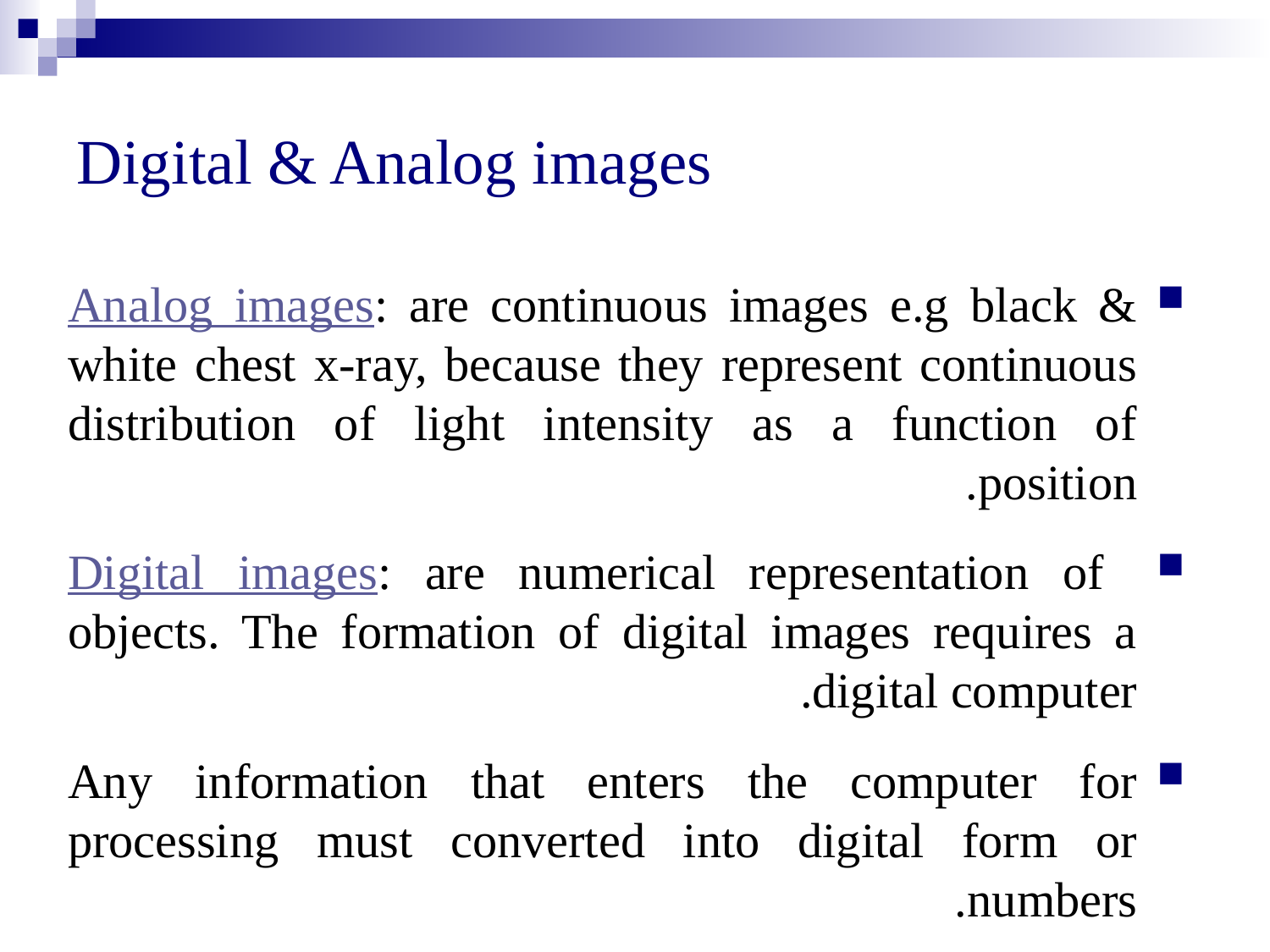

# Digital & Analog images
Analog images: are continuous images e.g black & white chest x-ray, because they represent continuous distribution of light intensity as a function of position.
Digital images: are numerical representation of  objects. The formation of digital images requires a digital computer.
Any information that enters the computer for processing must converted into digital form or numbers.